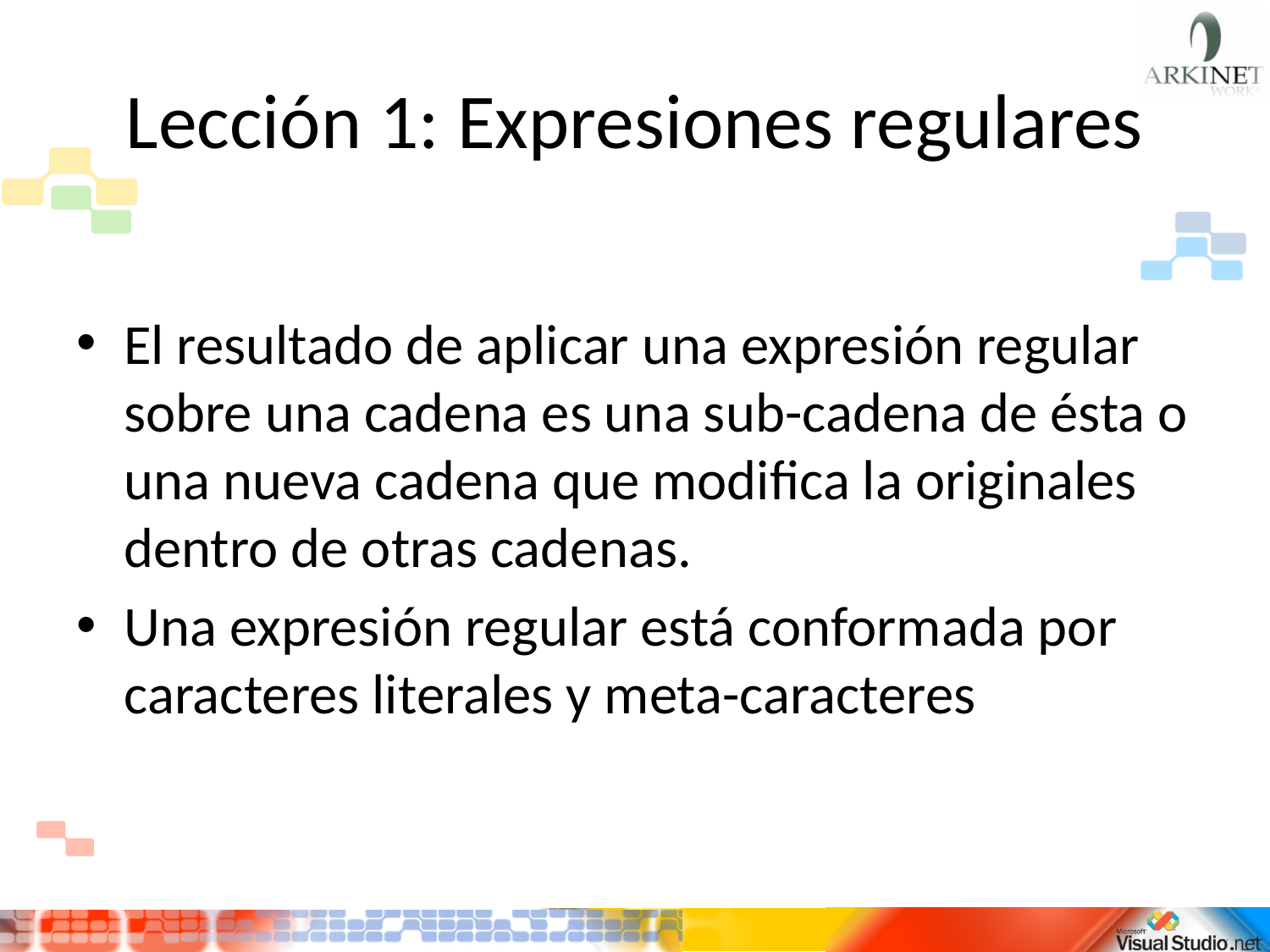

# Lección 1: Expresiones regulares

El resultado de aplicar una expresión regular sobre una cadena es una sub-cadena de ésta o una nueva cadena que modifica la originales dentro de otras cadenas.
Una expresión regular está conformada por caracteres literales y meta-caracteres